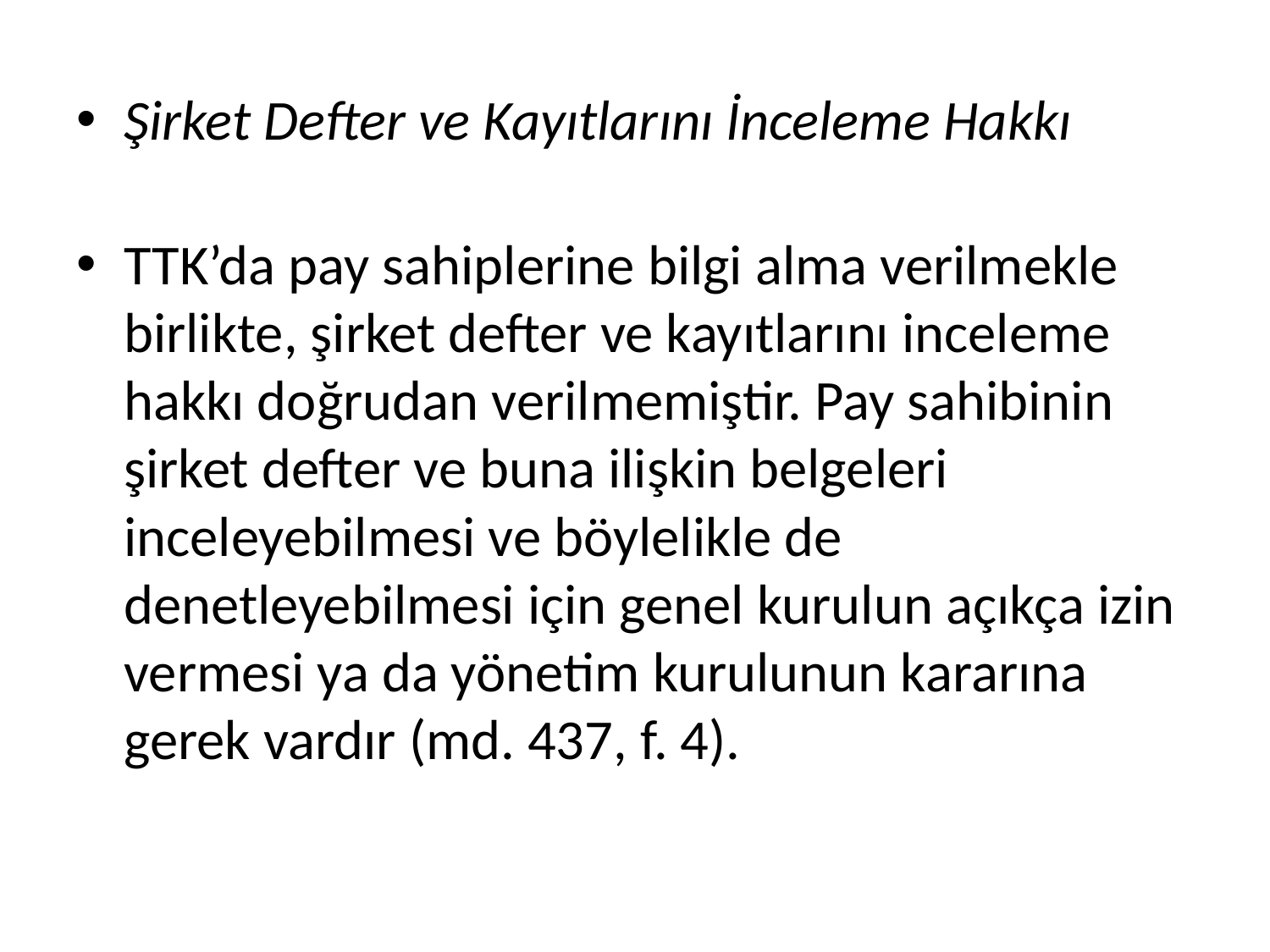

# Şirket Defter ve Kayıtlarını İnceleme Hakkı
TTK’da pay sahiplerine bilgi alma verilmekle birlikte, şirket defter ve kayıtlarını inceleme hakkı doğrudan verilmemiştir. Pay sahibinin şirket defter ve buna ilişkin belgeleri inceleyebilmesi ve böylelikle de denetleyebilmesi için genel kurulun açıkça izin vermesi ya da yönetim kurulunun kararına gerek vardır (md. 437, f. 4).